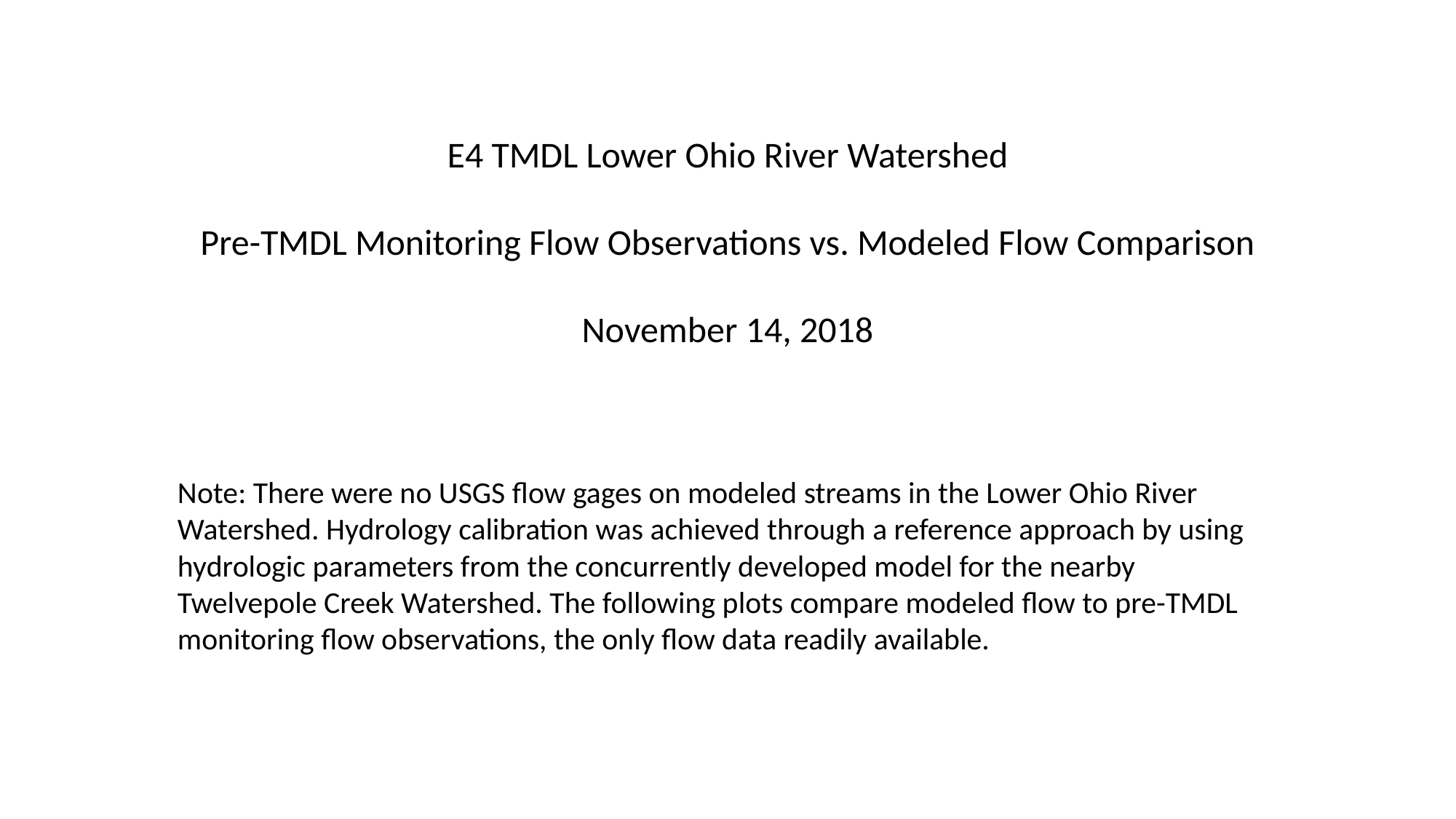

E4 TMDL Lower Ohio River Watershed

Pre-TMDL Monitoring Flow Observations vs. Modeled Flow Comparison

November 14, 2018

Note: There were no USGS flow gages on modeled streams in the Lower Ohio River Watershed. Hydrology calibration was achieved through a reference approach by using hydrologic parameters from the concurrently developed model for the nearby Twelvepole Creek Watershed. The following plots compare modeled flow to pre-TMDL monitoring flow observations, the only flow data readily available.